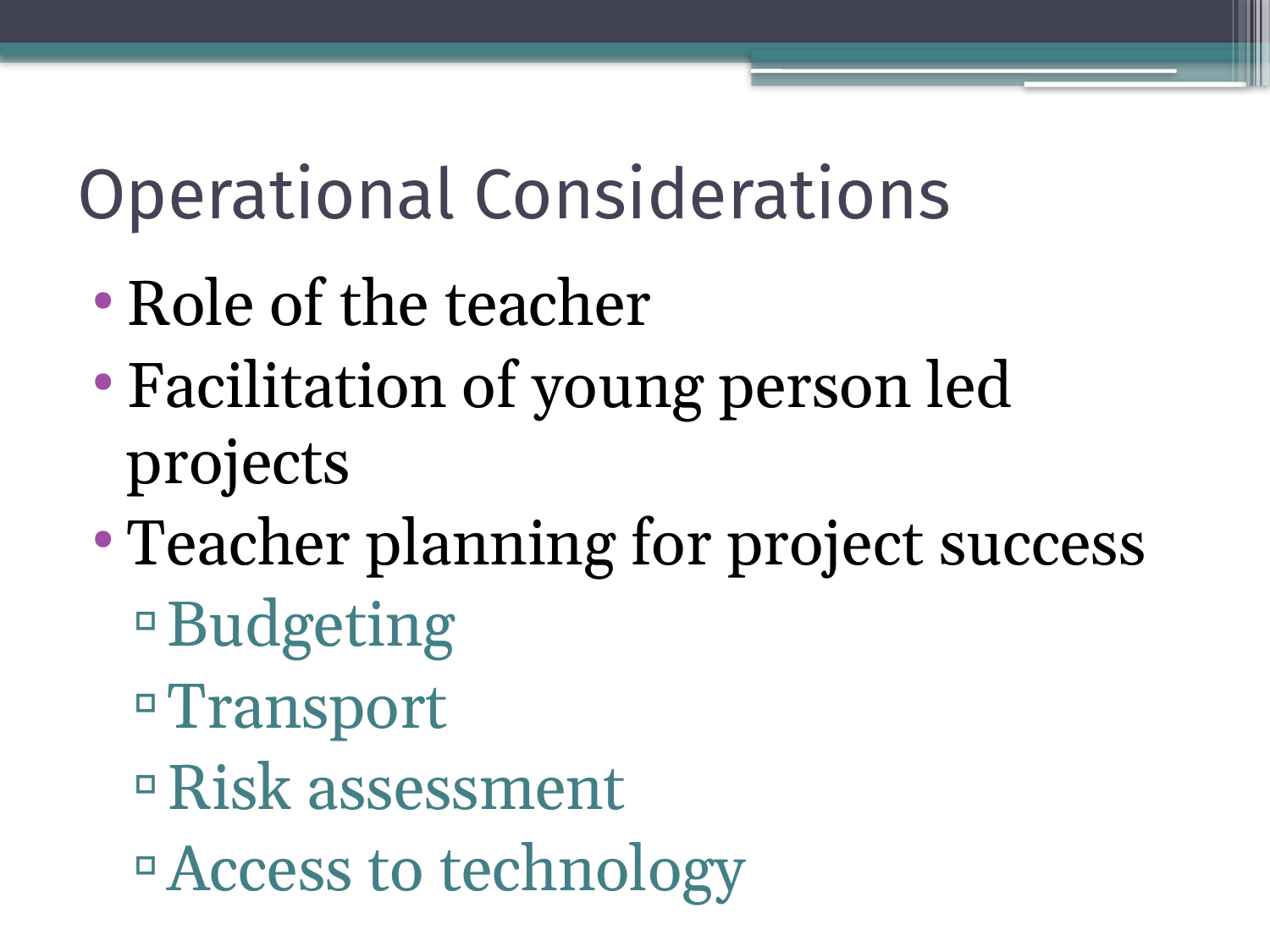

# Operational Considerations
Role of the teacher
Facilitation of young person led projects
Teacher planning for project success
Budgeting
Transport
Risk assessment
Access to technology